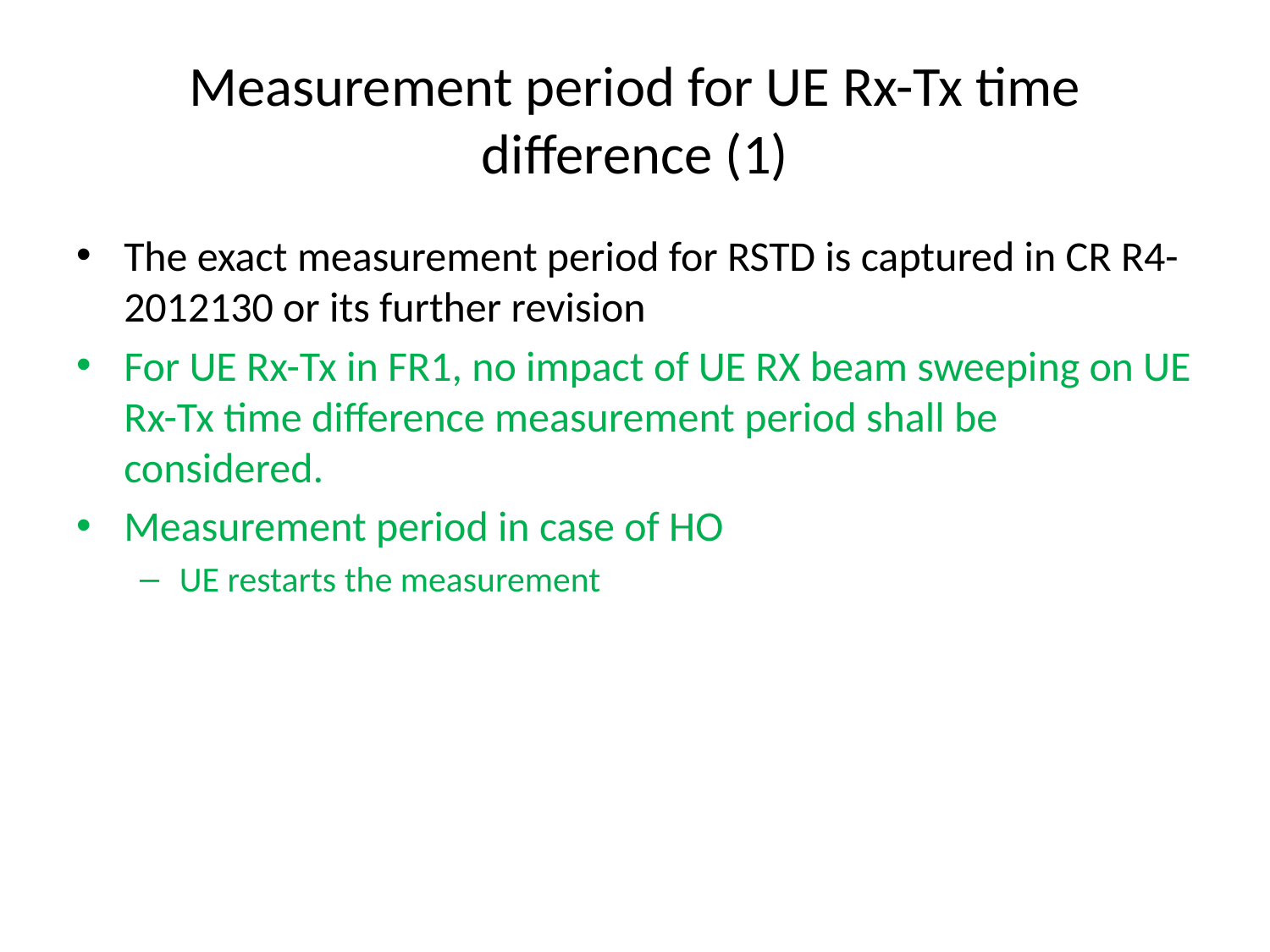

# Measurement period for UE Rx-Tx time difference (1)
The exact measurement period for RSTD is captured in CR R4-2012130 or its further revision
For UE Rx-Tx in FR1, no impact of UE RX beam sweeping on UE Rx-Tx time difference measurement period shall be considered.
Measurement period in case of HO
UE restarts the measurement